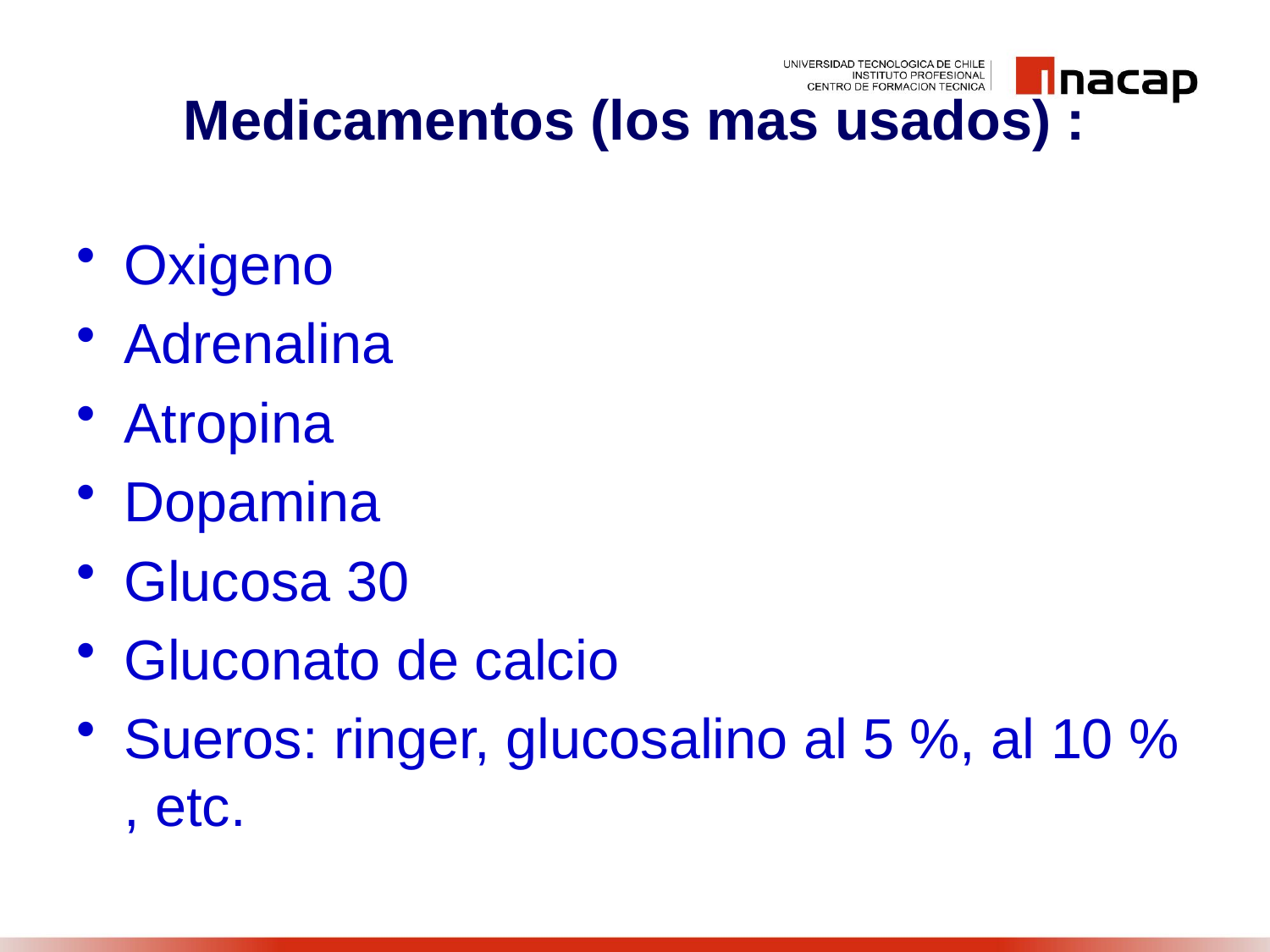

# Medicamentos (los mas usados) :
Oxigeno
Adrenalina
Atropina
Dopamina
Glucosa 30
Gluconato de calcio
Sueros: ringer, glucosalino al 5 %, al 10 % , etc.